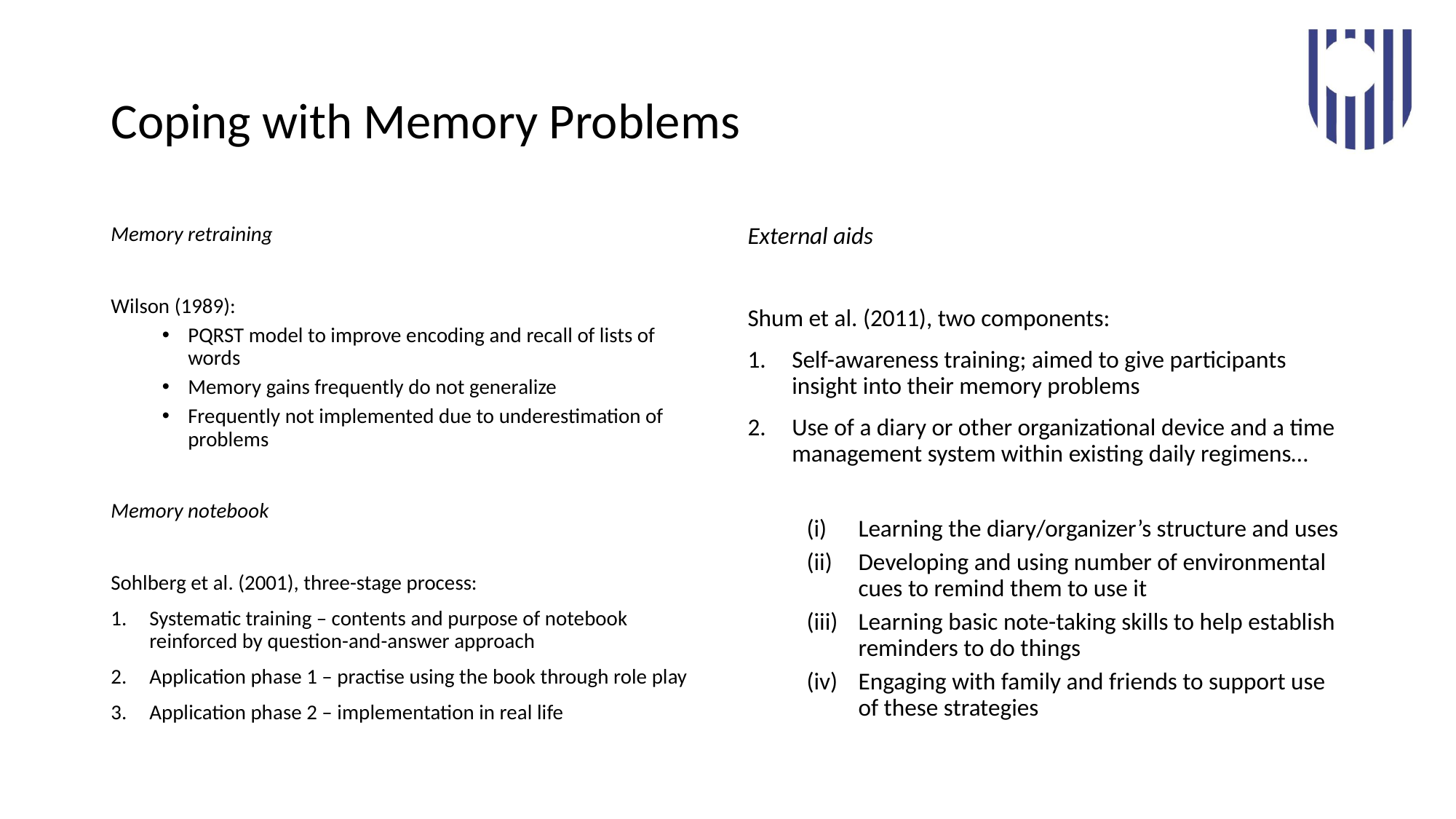

# Coping with Memory Problems
Memory retraining

Wilson (1989):
PQRST model to improve encoding and recall of lists of words
Memory gains frequently do not generalize
Frequently not implemented due to underestimation of problems

Memory notebook

Sohlberg et al. (2001), three-stage process:
Systematic training – contents and purpose of notebook reinforced by question-and-answer approach
Application phase 1 – practise using the book through role play
Application phase 2 – implementation in real life
External aids

Shum et al. (2011), two components:
Self-awareness training; aimed to give participants insight into their memory problems
Use of a diary or other organizational device and a time management system within existing daily regimens…

Learning the diary/organizer’s structure and uses
Developing and using number of environmental cues to remind them to use it
Learning basic note-taking skills to help establish reminders to do things
Engaging with family and friends to support use of these strategies